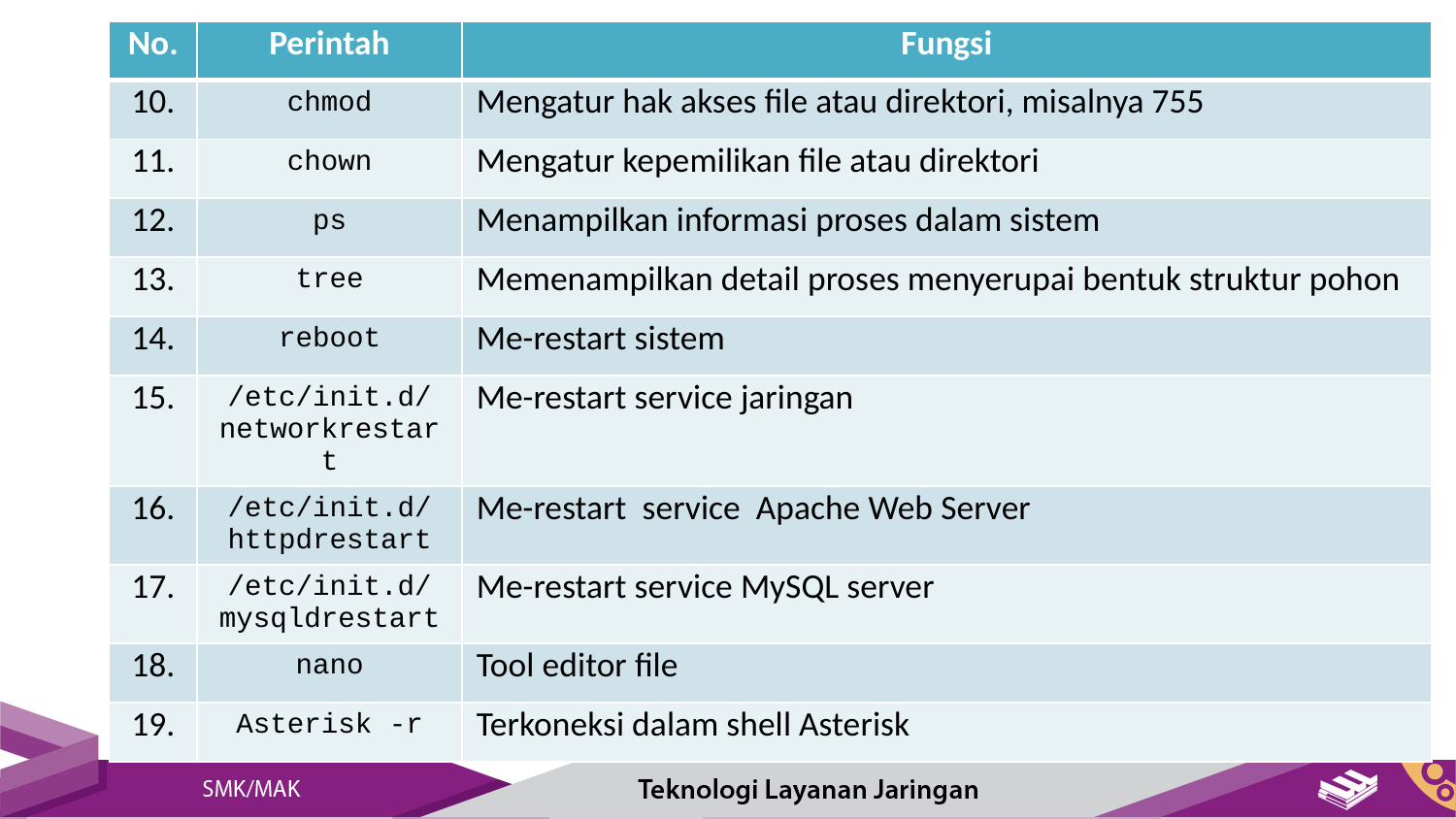

| No. | Perintah | Fungsi |
| --- | --- | --- |
| 10. | chmod | Mengatur hak akses file atau direktori, misalnya 755 |
| 11. | chown | Mengatur kepemilikan file atau direktori |
| 12. | ps | Menampilkan informasi proses dalam sistem |
| 13. | tree | Memenampilkan detail proses menyerupai bentuk struktur pohon |
| 14. | reboot | Me-restart sistem |
| 15. | /etc/init.d/networkrestart | Me-restart service jaringan |
| 16. | /etc/init.d/httpdrestart | Me-restart service Apache Web Server |
| 17. | /etc/init.d/mysqldrestart | Me-restart service MySQL server |
| 18. | nano | Tool editor file |
| 19. | Asterisk -r | Terkoneksi dalam shell Asterisk |